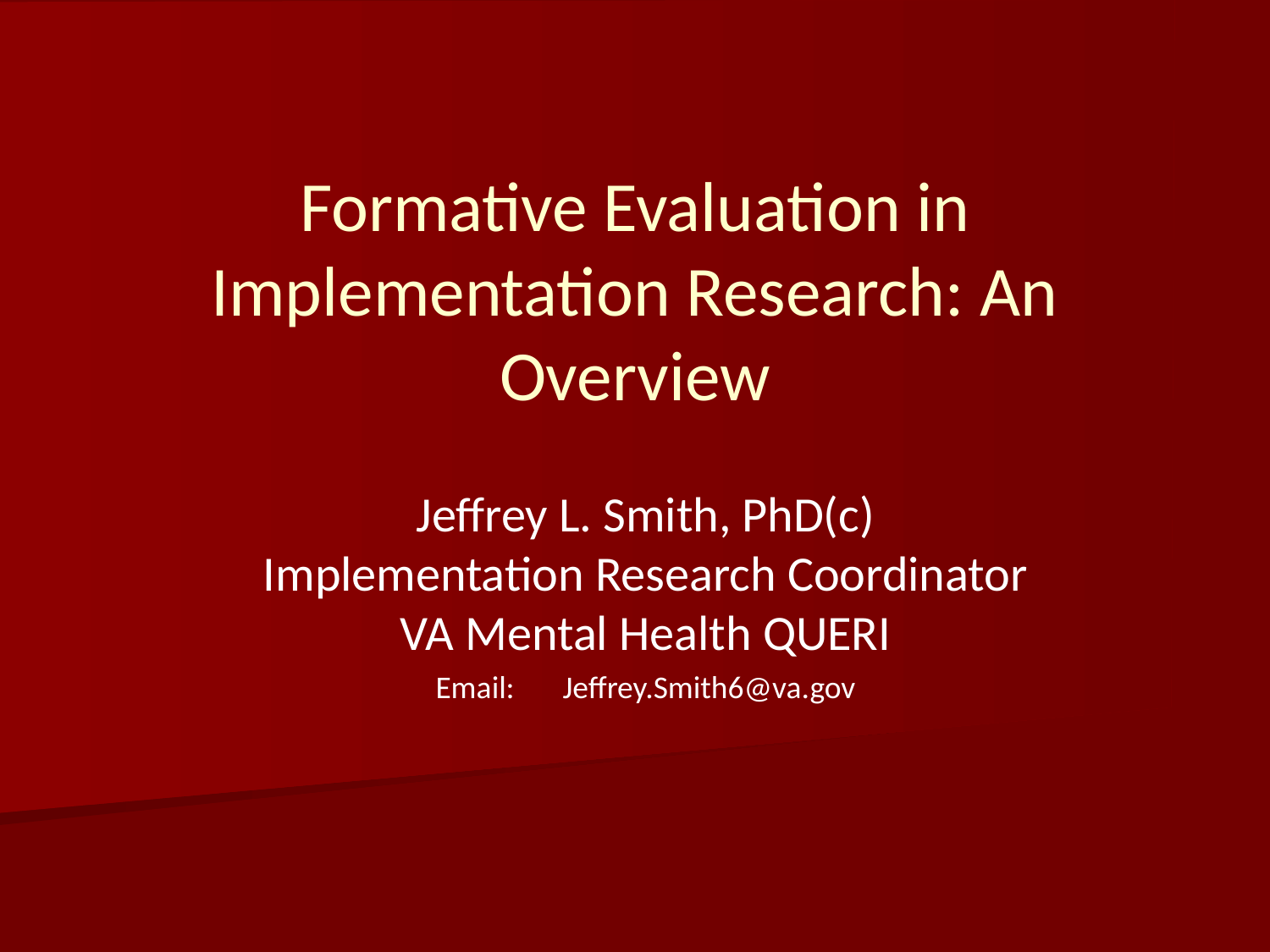

# Formative Evaluation in Implementation Research: An Overview
Jeffrey L. Smith, PhD(c)
Implementation Research Coordinator
VA Mental Health QUERI
Email:	Jeffrey.Smith6@va.gov